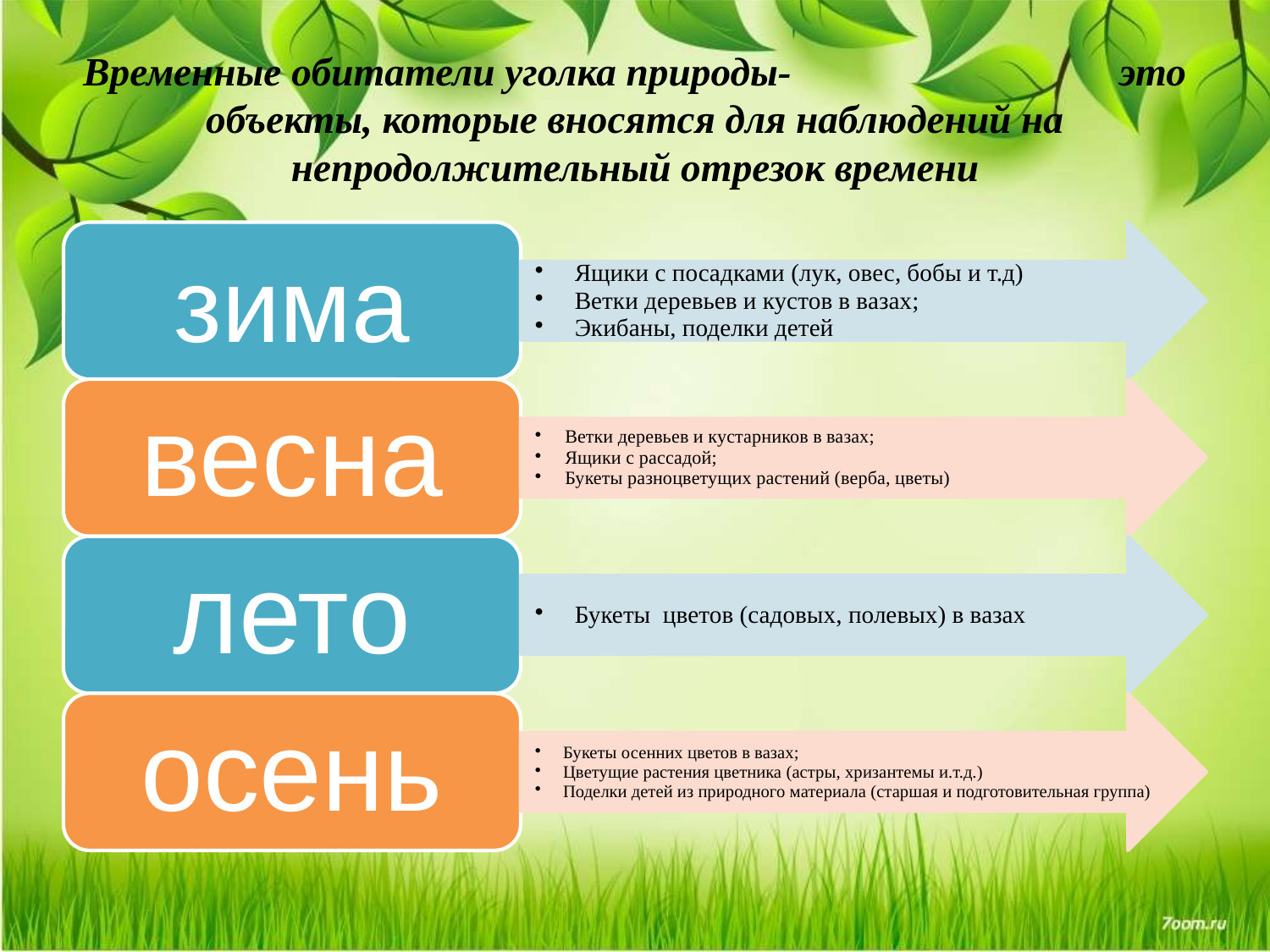

# Временные обитатели уголка природы-                                 это объекты, которые вносятся для наблюдений на непродолжительный отрезок времени
лето
Букеты  цветов (садовых, полевых) в вазах
зима
осень
весна
Букеты осенних цветов в вазах;
Цветущие растения цветника (астры, хризантемы и.т.д.)
Поделки детей из природного материала (старшая и подготовительная группа)
Ящики с посадками (лук, овес, бобы и т.д)
Ветки деревьев и кустов в вазах;
Экибаны, поделки детей
Ветки деревьев и кустарников в вазах;
Ящики с рассадой;
Букеты разноцветущих растений (верба, цветы)